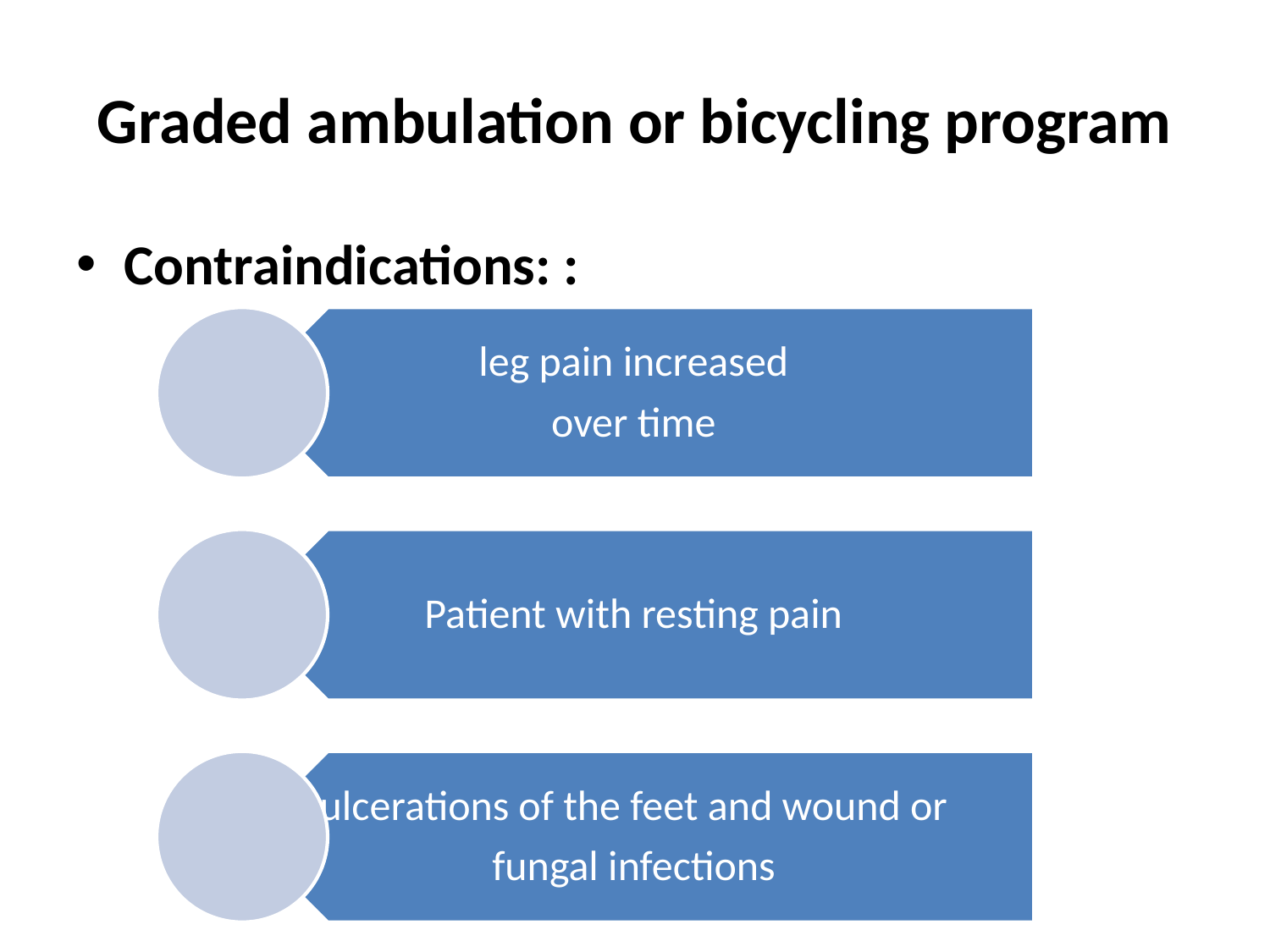

# Graded ambulation or bicycling program
Contraindications: :
leg pain increased
over time
Patient with resting pain
ulcerations of the feet and wound or
fungal infections